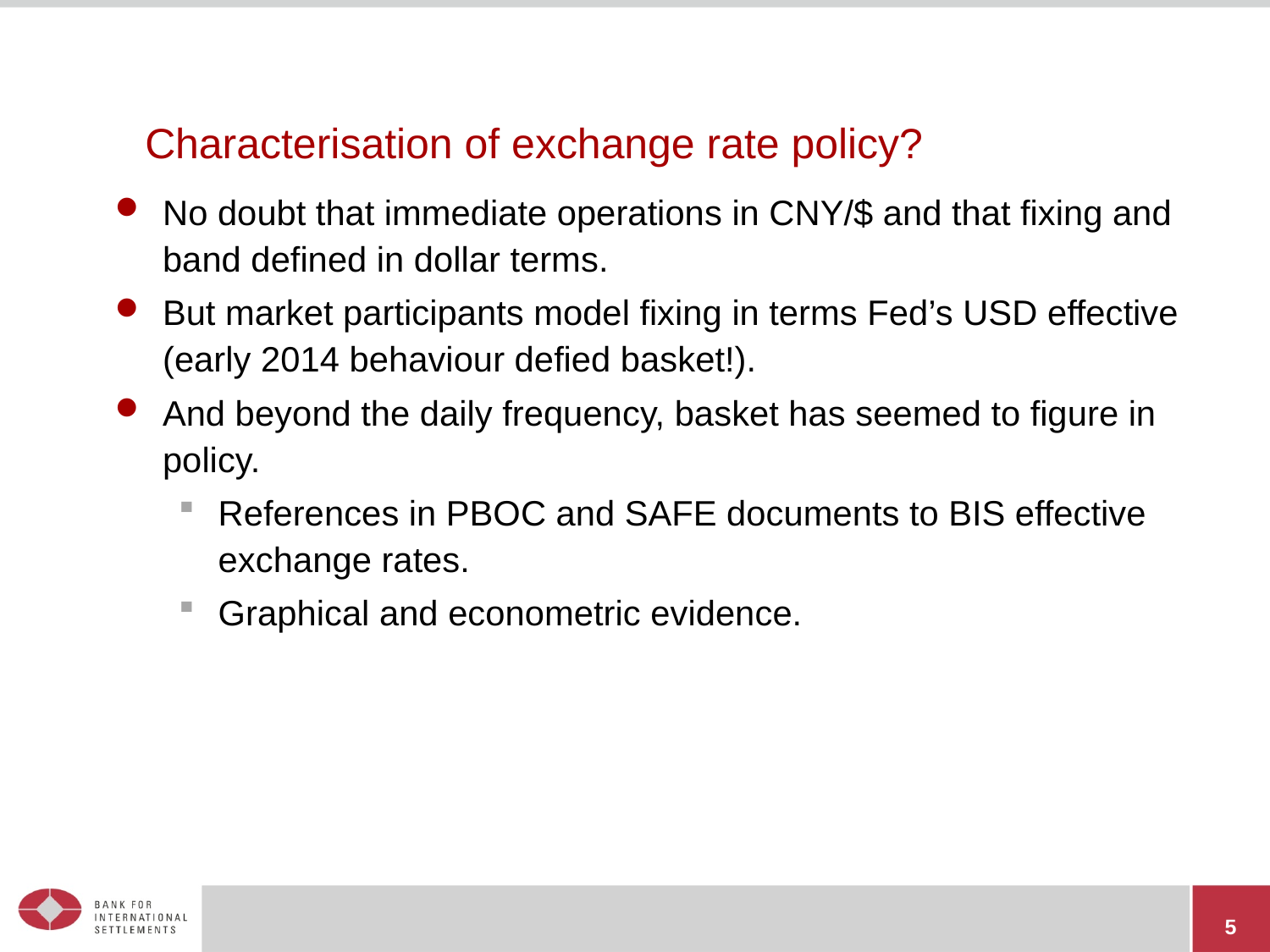

# Characterisation of exchange rate policy?
No doubt that immediate operations in CNY/$ and that fixing and band defined in dollar terms.
But market participants model fixing in terms Fed’s USD effective (early 2014 behaviour defied basket!).
And beyond the daily frequency, basket has seemed to figure in policy.
References in PBOC and SAFE documents to BIS effective exchange rates.
Graphical and econometric evidence.

5